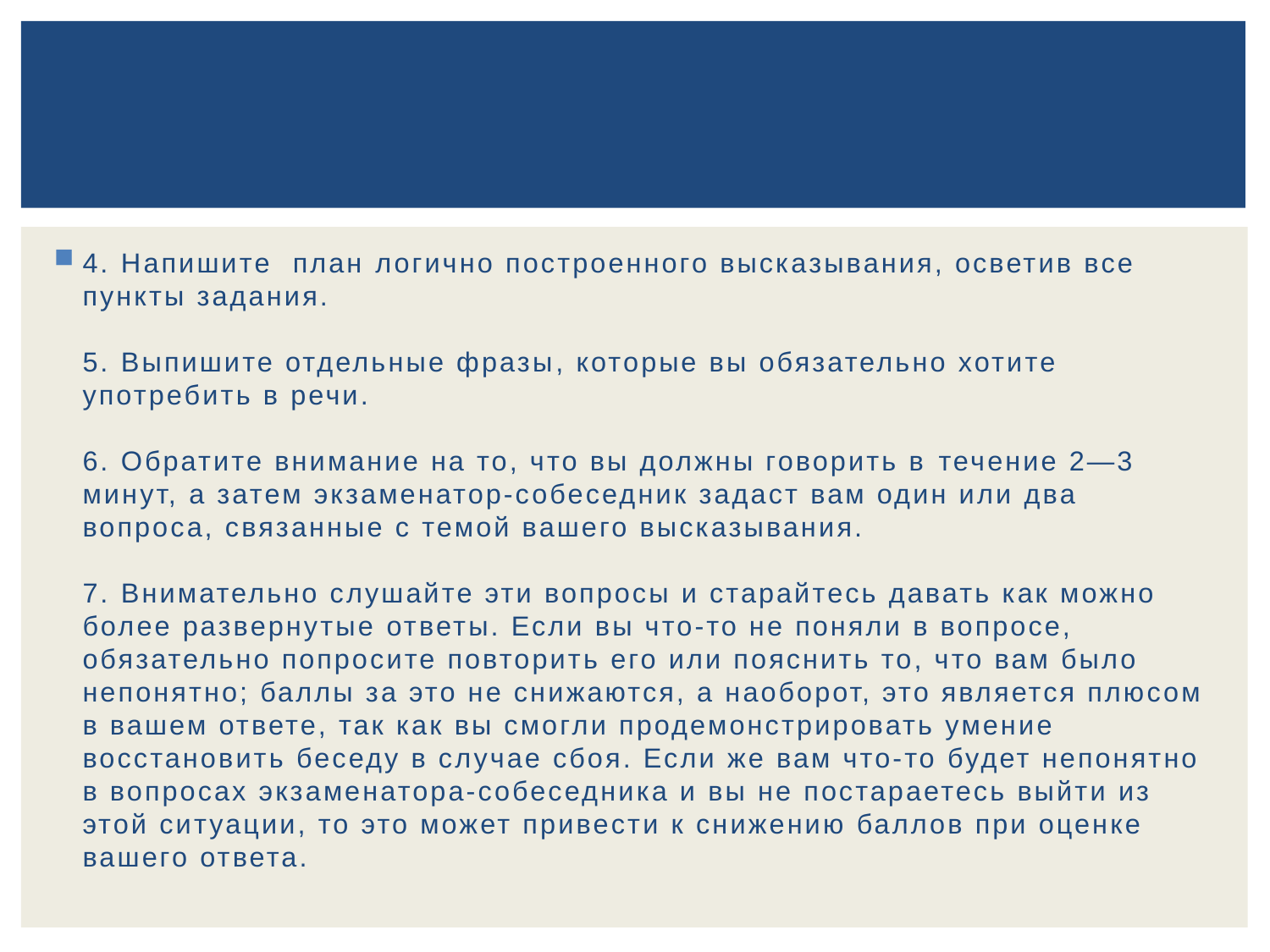

#
4. Напишите  план логично построенного высказывания, осветив все пункты задания.
5. Выпишите отдельные фразы, которые вы обязательно хотите употребить в речи. 
6. Обратите внимание на то, что вы должны говорить в течение 2—3 минут, а затем экзаменатор-собеседник задаст вам один или два вопроса, связанные с темой вашего высказывания.
7. Внимательно слушайте эти вопросы и старайтесь давать как можно более развернутые ответы. Если вы что-то не поняли в вопросе, обязательно попросите повторить его или пояснить то, что вам было непонятно; баллы за это не снижаются, а наоборот, это является плюсом в вашем ответе, так как вы смогли продемонстрировать умение восстановить беседу в случае сбоя. Если же вам что-то будет непонятно в вопросах экзаменатора-собеседника и вы не постараетесь выйти из этой ситуации, то это может привести к снижению баллов при оценке вашего ответа.